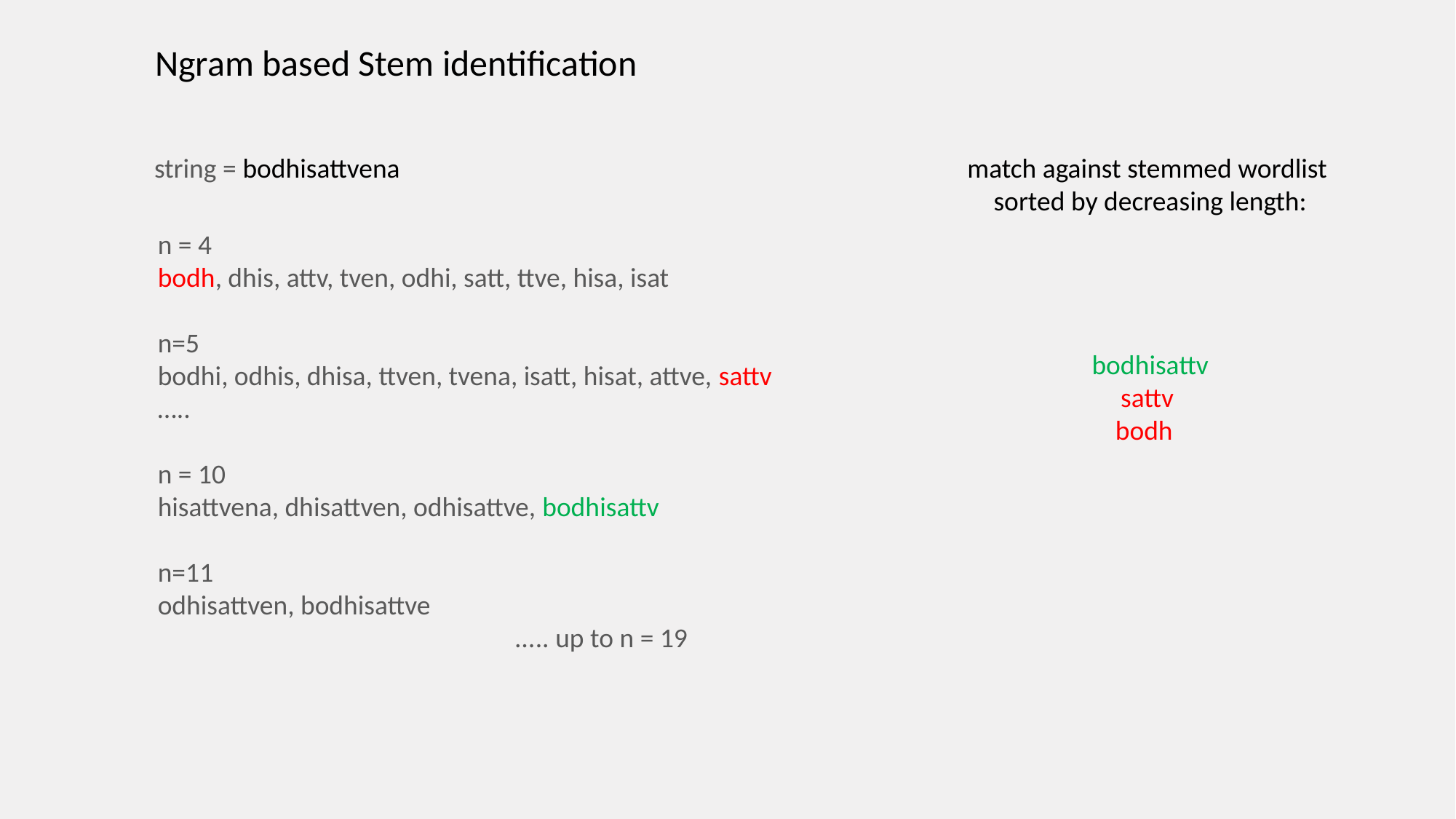

Ngram based Stem identification
string = bodhisattvena
match against stemmed wordlist
sorted by decreasing length:

bodhisattv
sattv
bodh

n = 4
bodh, dhis, attv, tven, odhi, satt, ttve, hisa, isat

n=5
bodhi, odhis, dhisa, ttven, tvena, isatt, hisat, attve, sattv
…..

n = 10
hisattvena, dhisattven, odhisattve, bodhisattv

n=11
odhisattven, bodhisattve
                                                          ….. up to n = 19